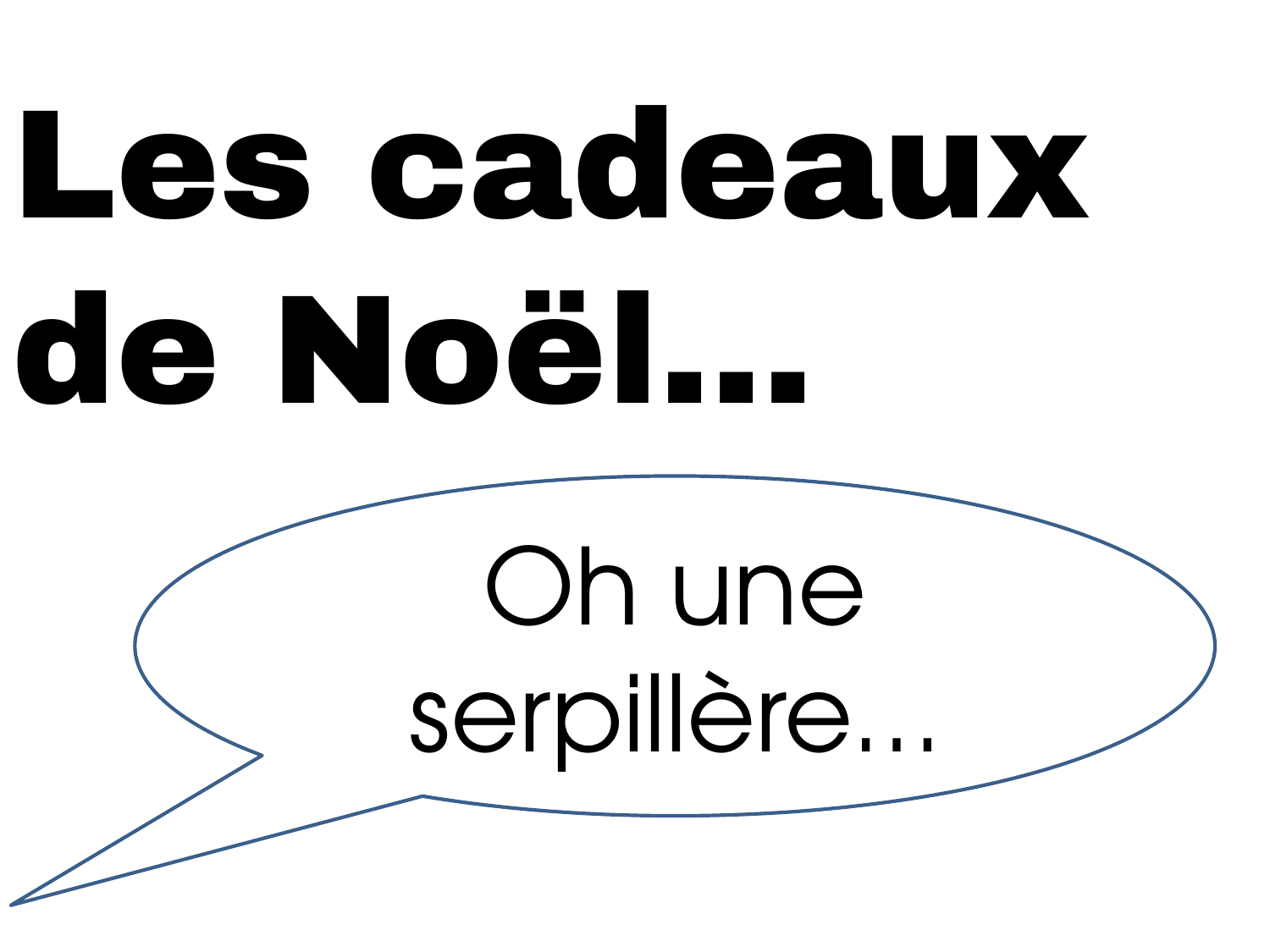

Les cadeaux de Noël...
Oh une serpillère…